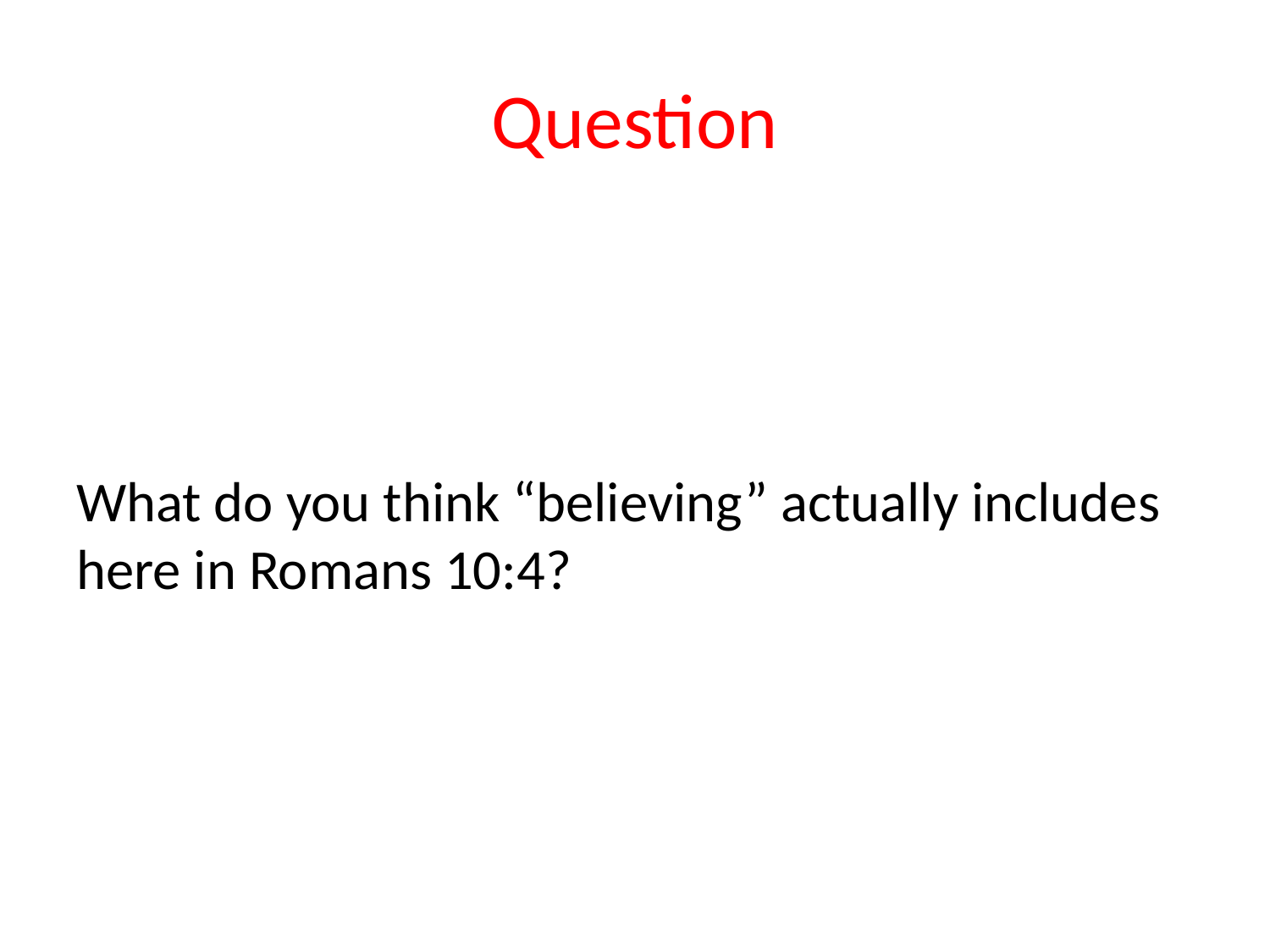

# Question

What do you think “believing” actually includes here in Romans 10:4?